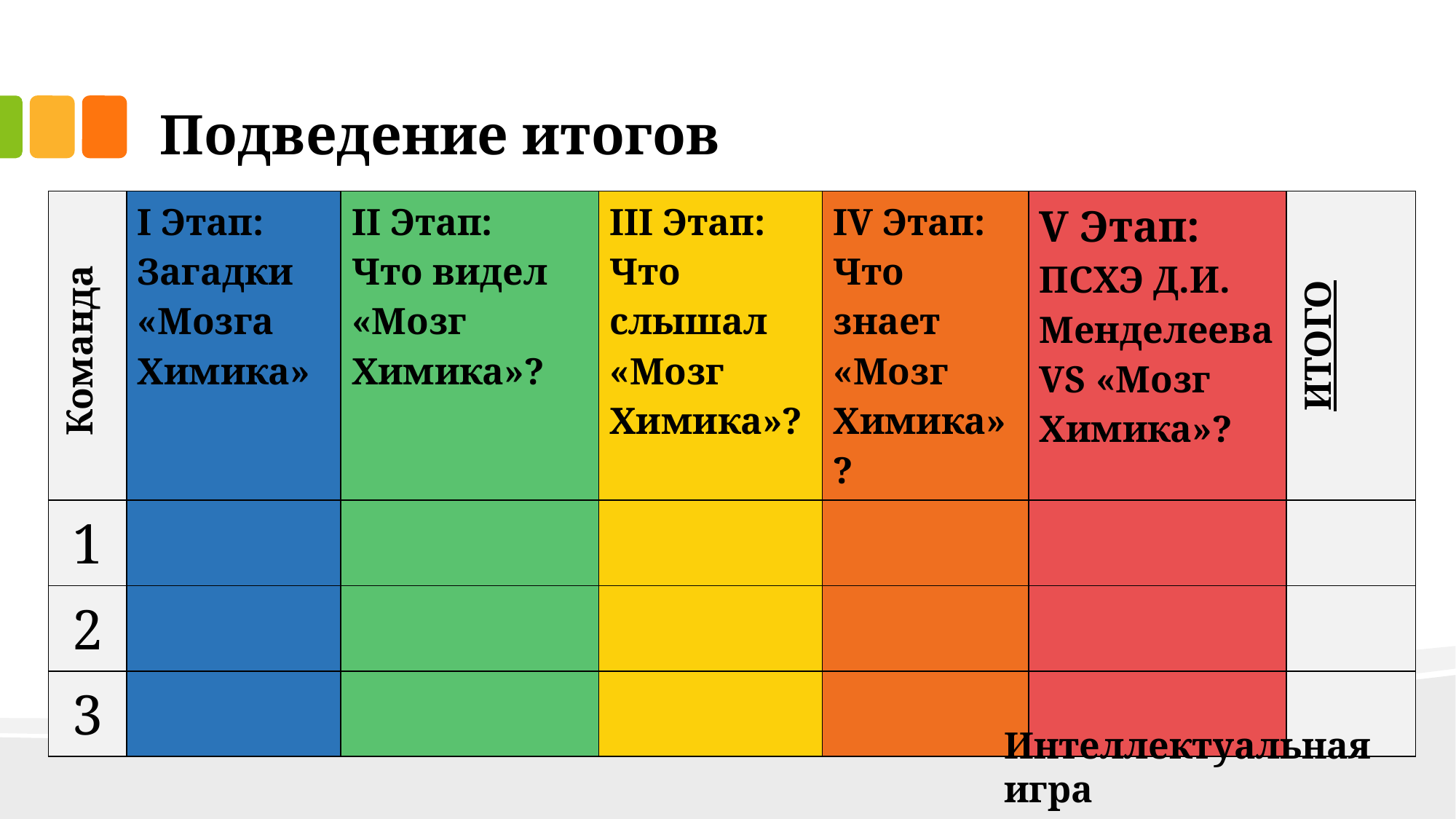

# Подведение итогов
| Команда | I Этап: Загадки «Мозга Химика» | II Этап: Что видел «Мозг Химика»? | III Этап: Что слышал «Мозг Химика»? | IV Этап: Что знает «Мозг Химика»? | V Этап: ПСХЭ Д.И. Менделеева VS «Мозг Химика»? | ИТОГО |
| --- | --- | --- | --- | --- | --- | --- |
| 1 |  |  |  |  |  |  |
| 2 |  |  |  |  |  |  |
| 3 |  |  |  |  |  |  |
Интеллектуальная игра
«BRAIN CHEMIST»